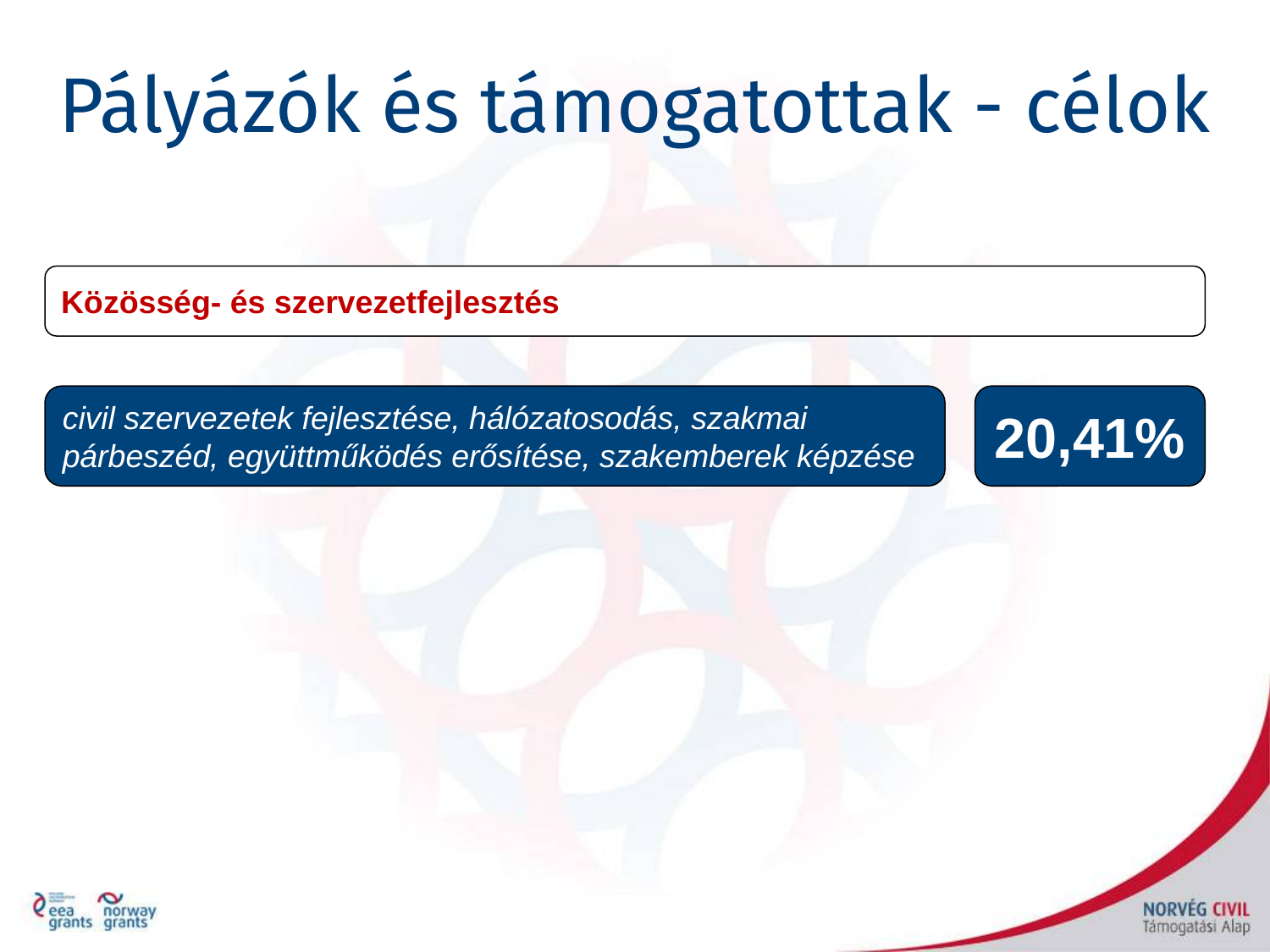

Pályázók és támogatottak - célok
Közösség- és szervezetfejlesztés
civil szervezetek fejlesztése, hálózatosodás, szakmai párbeszéd, együttműködés erősítése, szakemberek képzése
20,41%